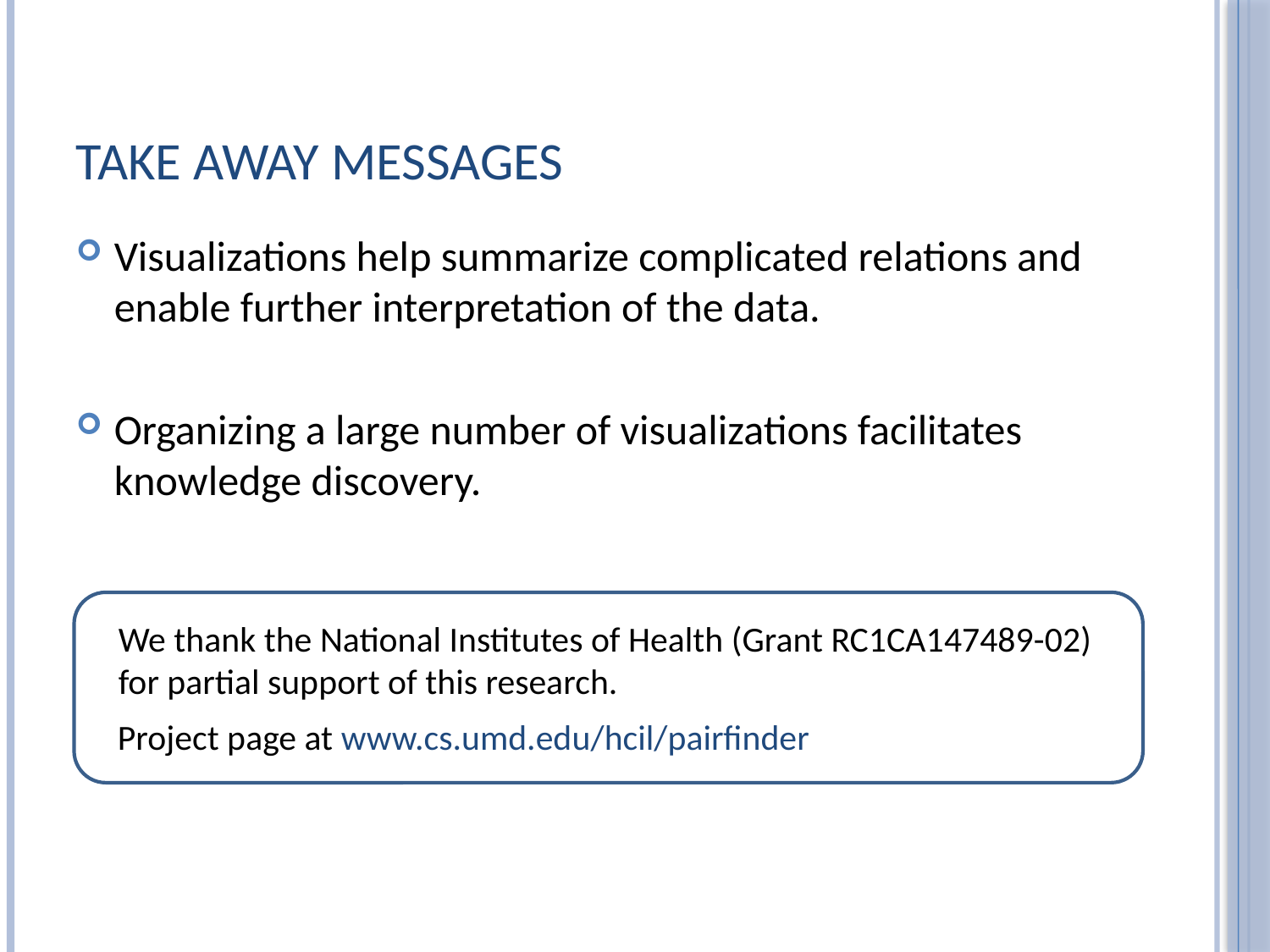

# Take Away Messages
Visualizations help summarize complicated relations and enable further interpretation of the data.

Organizing a large number of visualizations facilitates knowledge discovery.

We thank the National Institutes of Health (Grant RC1CA147489-02) for partial support of this research.
Project page at www.cs.umd.edu/hcil/pairfinder